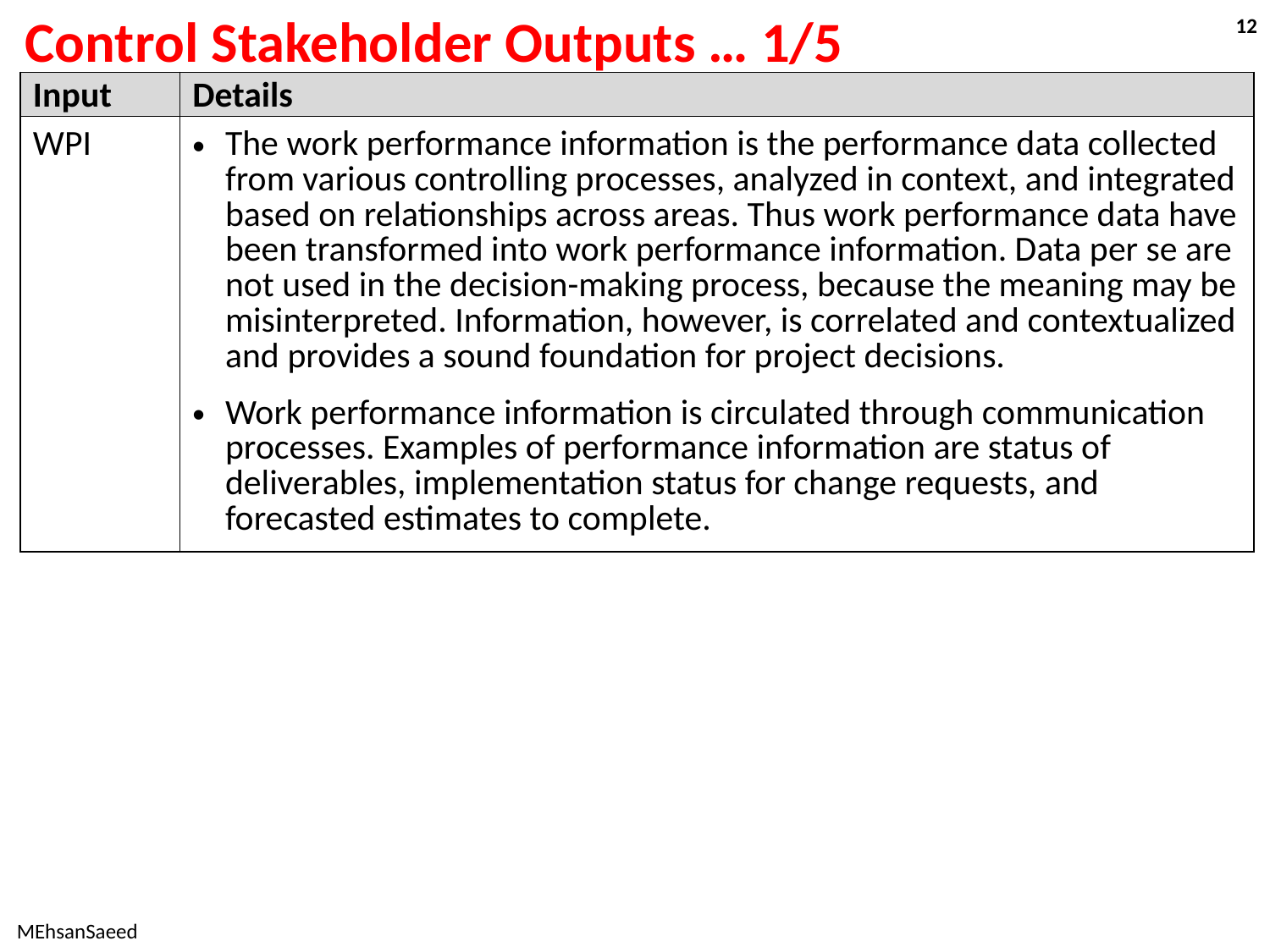

# Control Stakeholder Outputs … 1/5
12
| Input | Details |
| --- | --- |
| WPI | The work performance information is the performance data collected from various controlling processes, analyzed in context, and integrated based on relationships across areas. Thus work performance data have been transformed into work performance information. Data per se are not used in the decision-making process, because the meaning may be misinterpreted. Information, however, is correlated and contextualized and provides a sound foundation for project decisions. Work performance information is circulated through communication processes. Examples of performance information are status of deliverables, implementation status for change requests, and forecasted estimates to complete. |
MEhsanSaeed